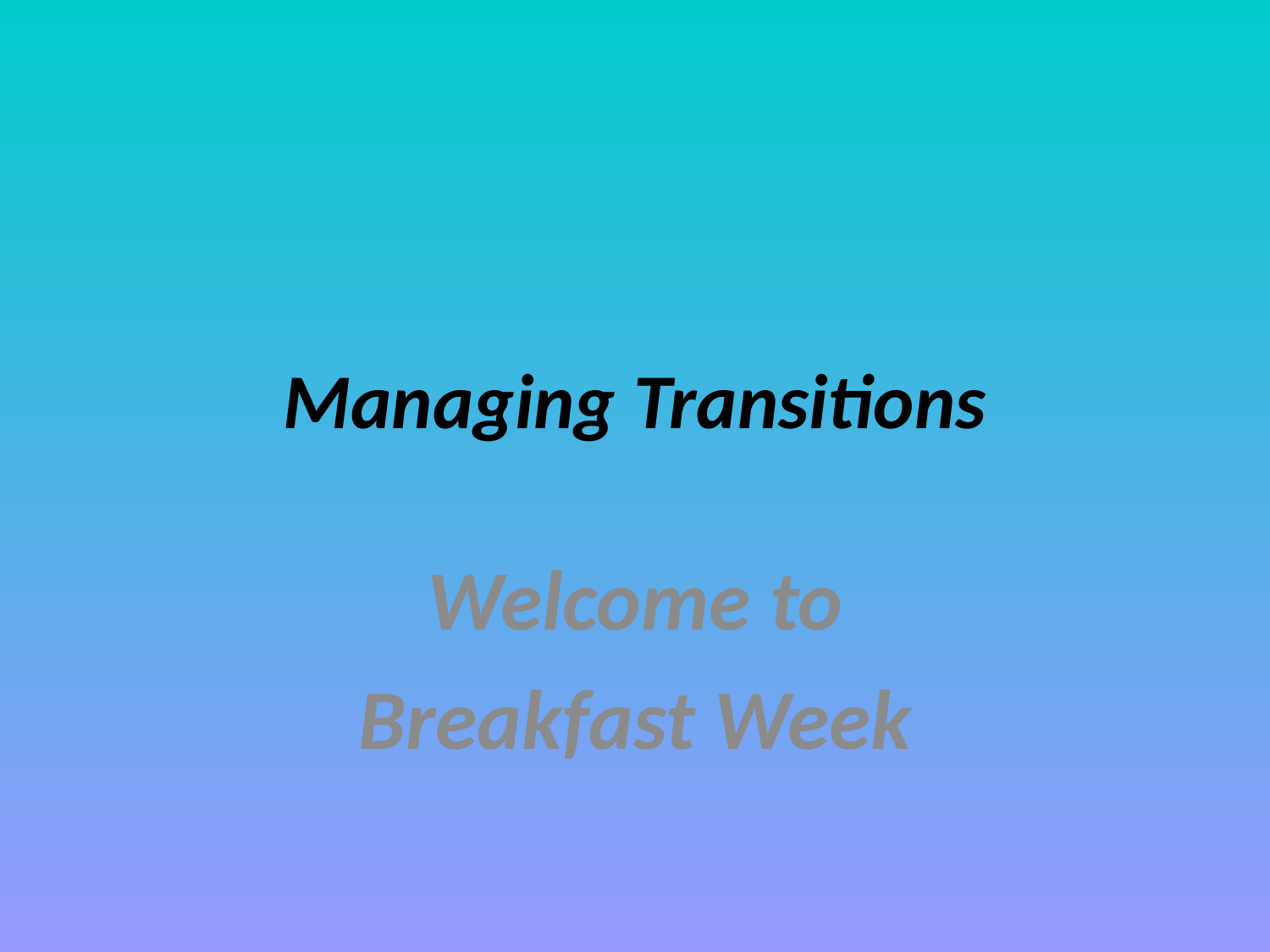

# Managing Transitions
Welcome to
Breakfast Week